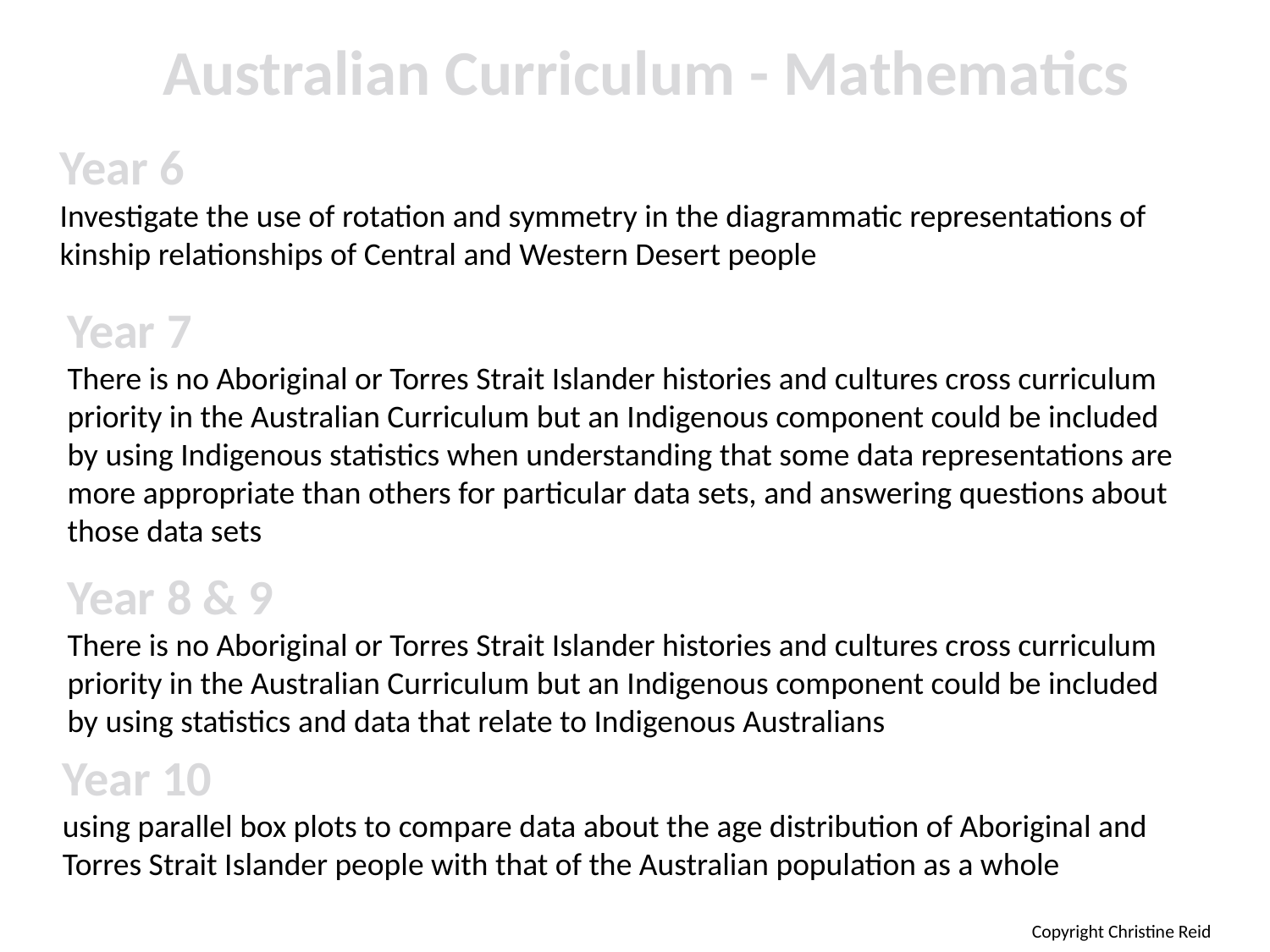

Australian Curriculum - Mathematics
Year 6
Investigate the use of rotation and symmetry in the diagrammatic representations of kinship relationships of Central and Western Desert people

Year 7
There is no Aboriginal or Torres Strait Islander histories and cultures cross curriculum priority in the Australian Curriculum but an Indigenous component could be included by using Indigenous statistics when understanding that some data representations are more appropriate than others for particular data sets, and answering questions about those data sets

Year 8 & 9
There is no Aboriginal or Torres Strait Islander histories and cultures cross curriculum priority in the Australian Curriculum but an Indigenous component could be included by using statistics and data that relate to Indigenous Australians
Year 10
using parallel box plots to compare data about the age distribution of Aboriginal and Torres Strait Islander people with that of the Australian population as a whole
Copyright Christine Reid